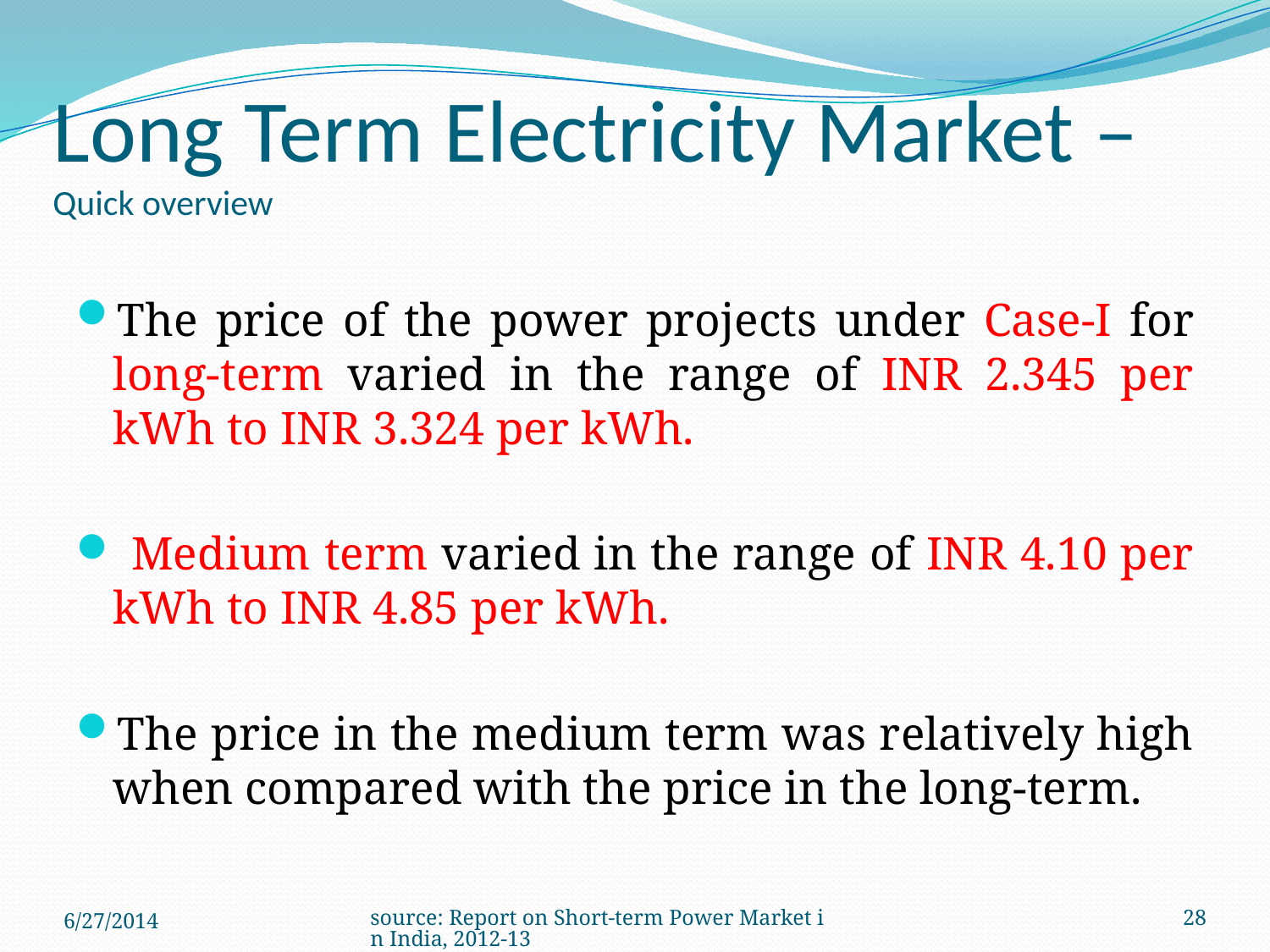

# Long Term Electricity Market – Quick overview

The price of the power projects under Case-I for long-term varied in the range of INR 2.345 per kWh to INR 3.324 per kWh.

 Medium term varied in the range of INR 4.10 per kWh to INR 4.85 per kWh.

The price in the medium term was relatively high when compared with the price in the long-term.

6/27/2014
source: Report on Short-term Power Market in India, 2012-13
28